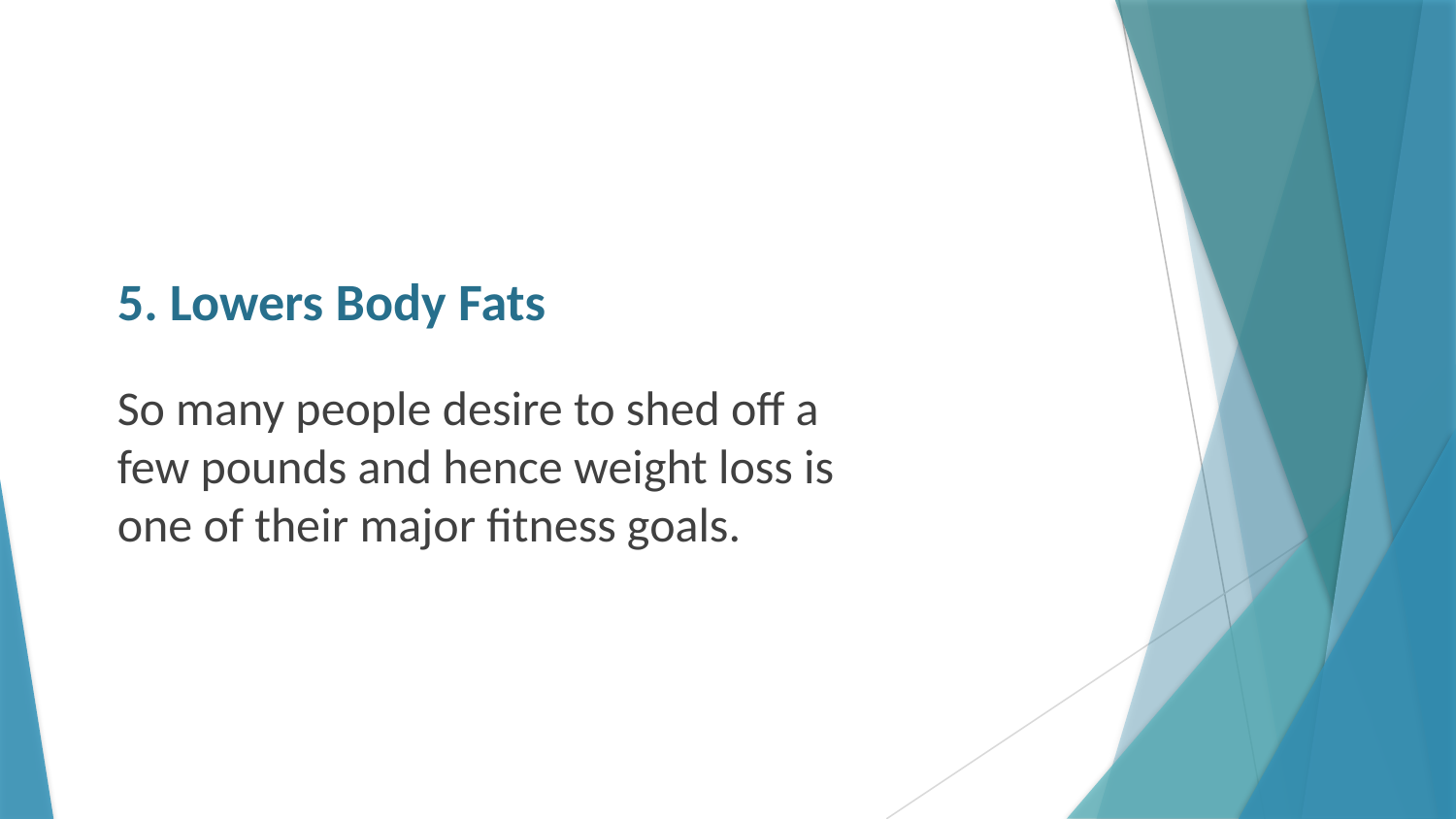

# 5. Lowers Body Fats
So many people desire to shed off a few pounds and hence weight loss is one of their major fitness goals.